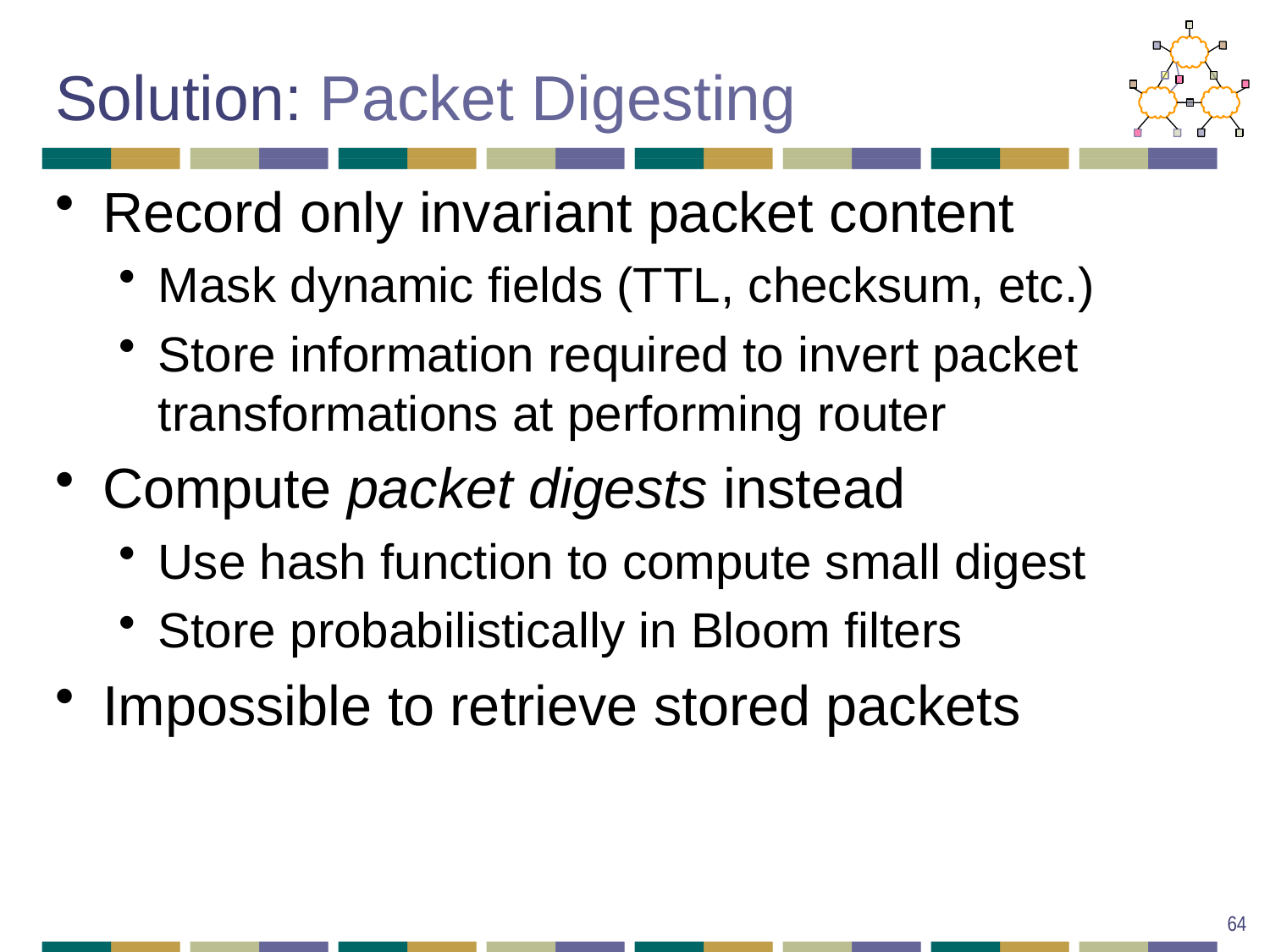

# Solution: Packet Digesting
Record only invariant packet content
Mask dynamic fields (TTL, checksum, etc.)
Store information required to invert packet transformations at performing router
Compute packet digests instead
Use hash function to compute small digest
Store probabilistically in Bloom filters
Impossible to retrieve stored packets
64